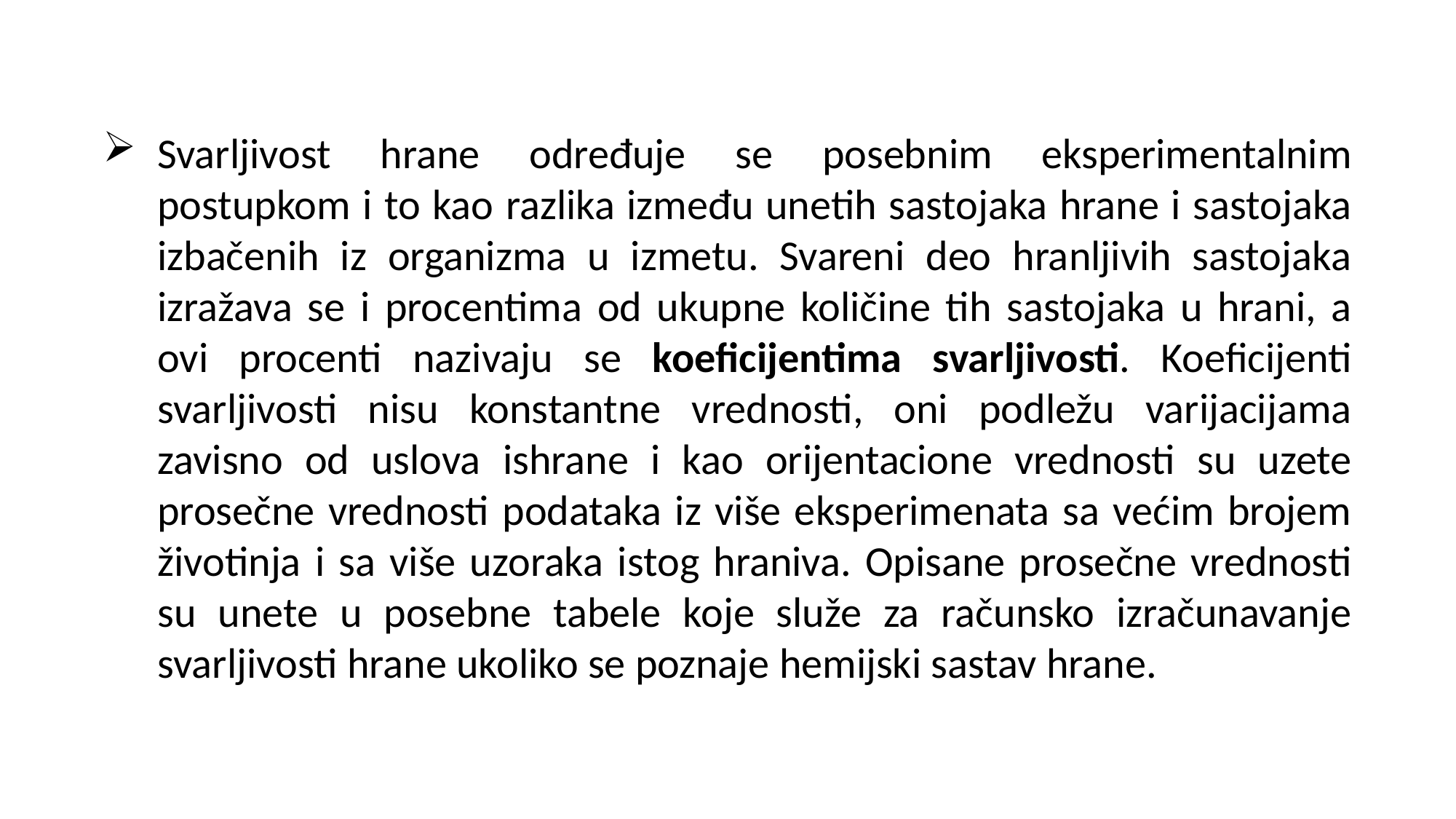

Svarljivost hrane određuje se posebnim eksperimentalnim postupkom i to kao razlika između unetih sastojaka hrane i sastojaka izbačenih iz organizma u izmetu. Svareni deo hranljivih sastojaka izražava se i procentima od ukupne količine tih sastojaka u hrani, a ovi procenti nazivaju se koeficijentima svarljivosti. Koeficijenti svarljivosti nisu konstantne vrednosti, oni podležu varijacijama zavisno od uslova ishrane i kao orijentacione vrednosti su uzete prosečne vrednosti podataka iz više eksperimenata sa većim brojem životinja i sa više uzoraka istog hraniva. Opisane prosečne vrednosti su unete u posebne tabele koje služe za računsko izračunavanje svarljivosti hrane ukoliko se poznaje hemijski sastav hrane.